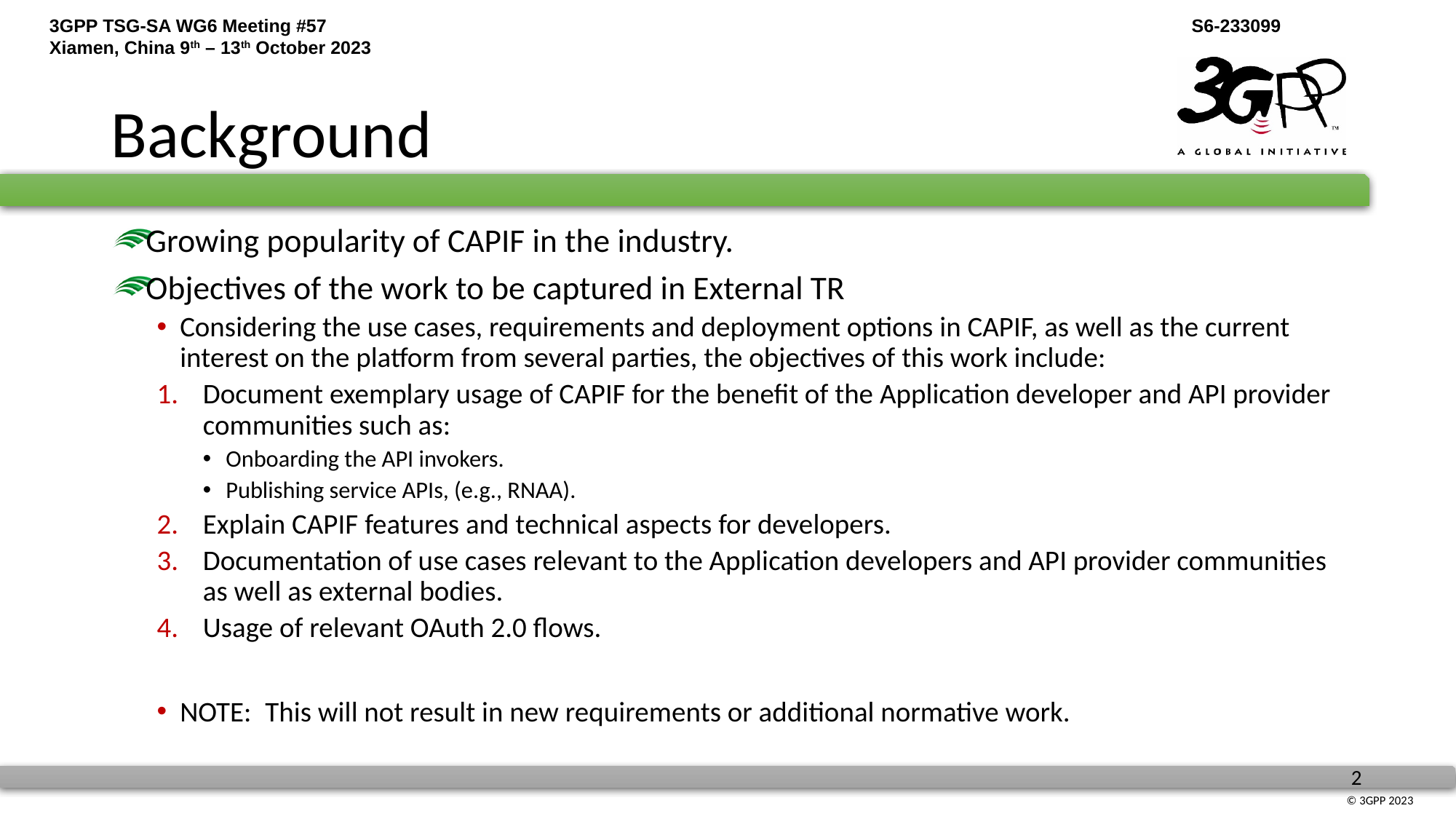

# Background
Growing popularity of CAPIF in the industry.
Objectives of the work to be captured in External TR
Considering the use cases, requirements and deployment options in CAPIF, as well as the current interest on the platform from several parties, the objectives of this work include:
Document exemplary usage of CAPIF for the benefit of the Application developer and API provider communities such as:
Onboarding the API invokers.
Publishing service APIs, (e.g., RNAA).
Explain CAPIF features and technical aspects for developers.
Documentation of use cases relevant to the Application developers and API provider communities as well as external bodies.
Usage of relevant OAuth 2.0 flows.

NOTE:	This will not result in new requirements or additional normative work.